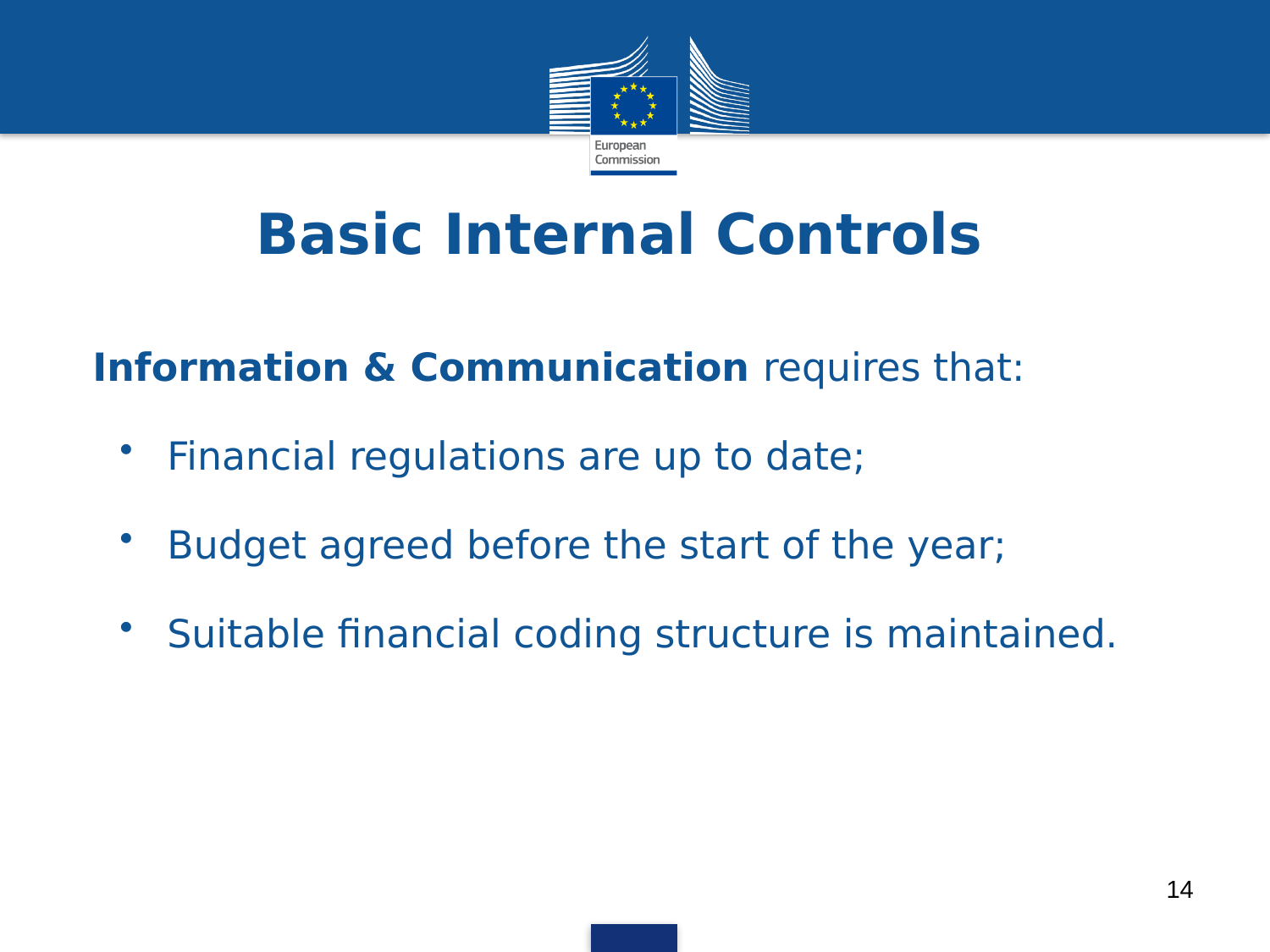

#
Basic Internal Controls
Information & Communication requires that:
Financial regulations are up to date;
Budget agreed before the start of the year;
Suitable financial coding structure is maintained.
14